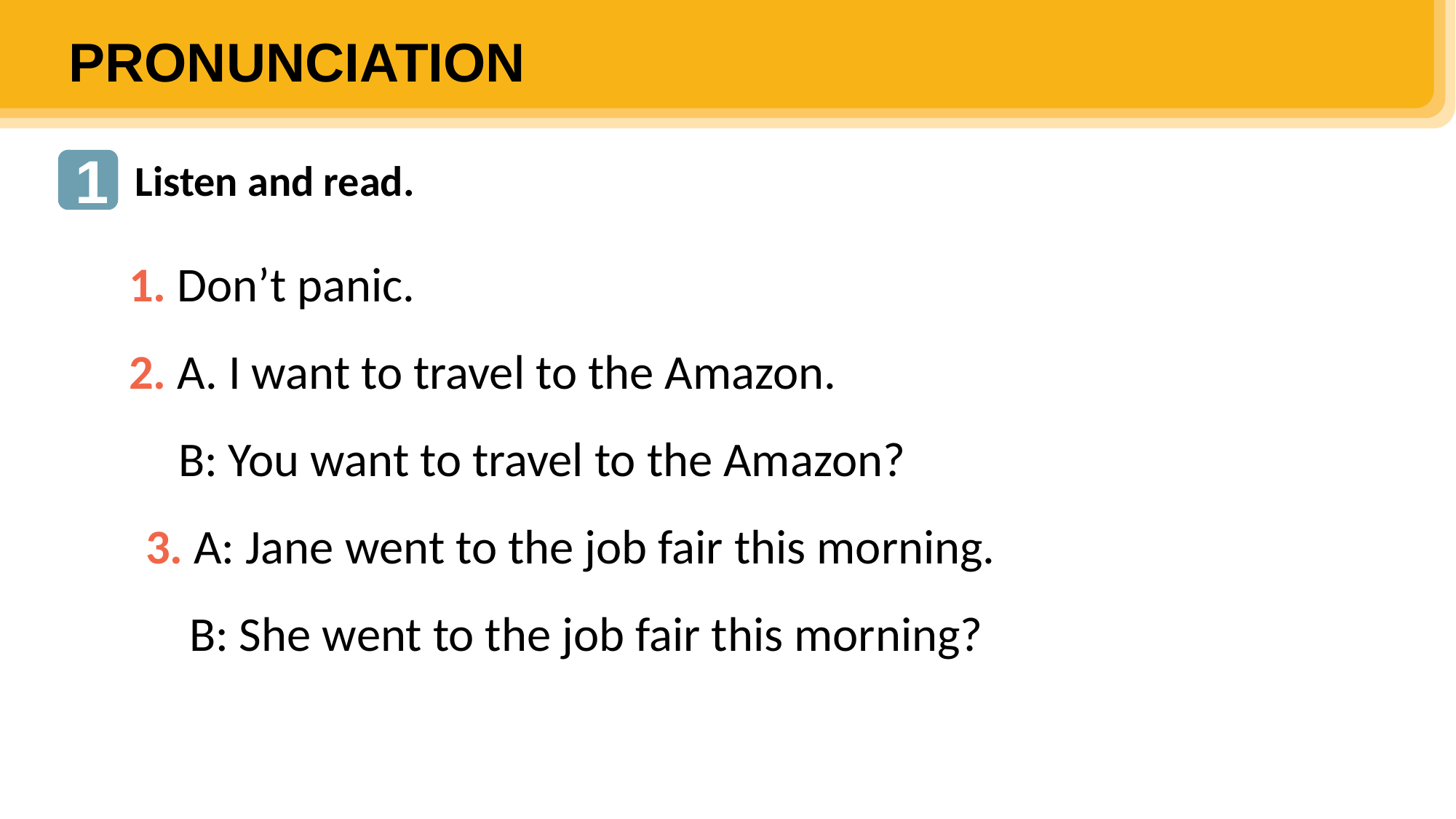

PRONUNCIATION
1
Listen and read.

1. Don’t panic.
2. A. I want to travel to the Amazon.
   B: You want to travel to the Amazon?
3. A: Jane went to the job fair this morning.
    B: She went to the job fair this morning?